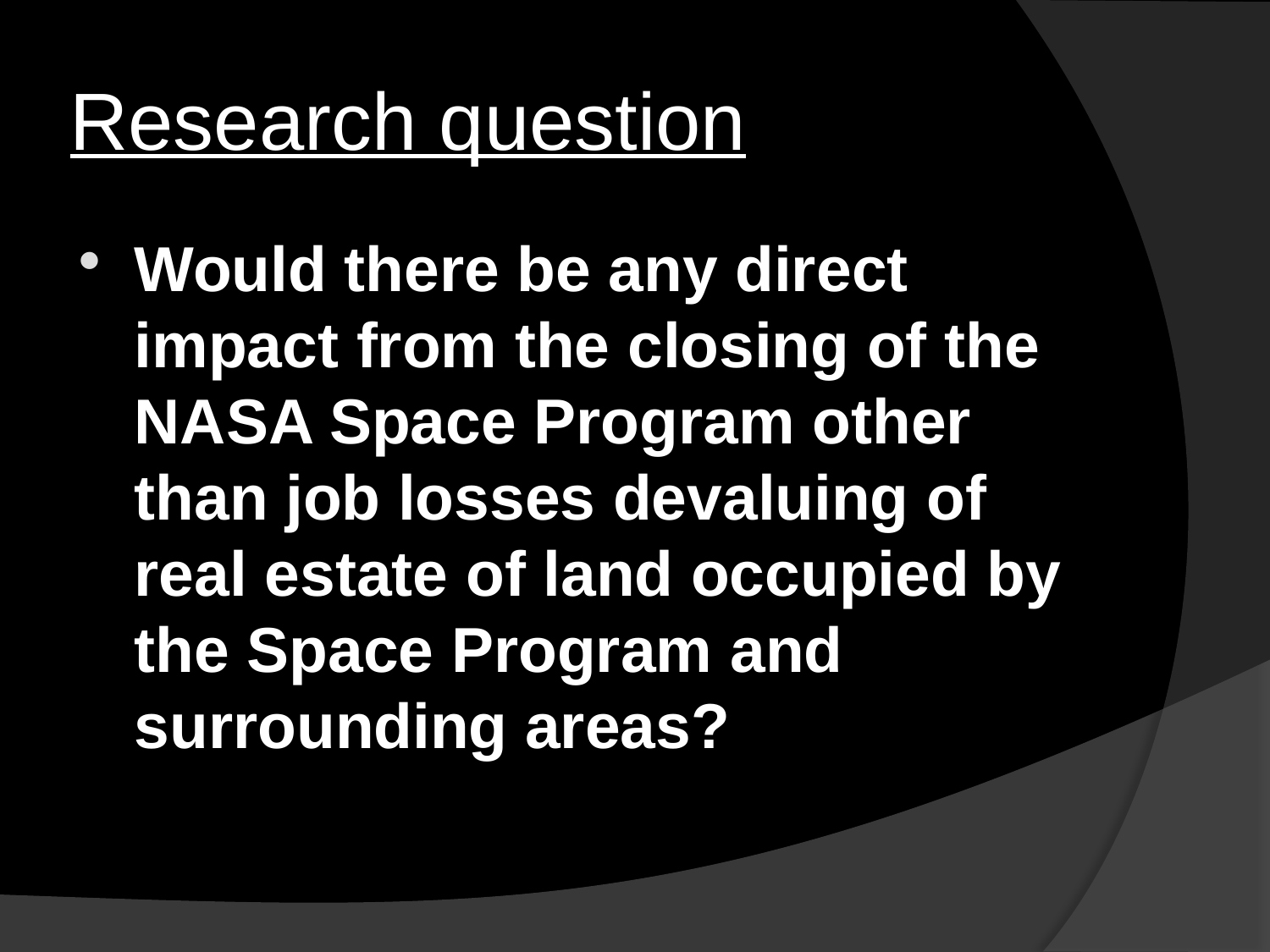

# Research question
Would there be any direct impact from the closing of the NASA Space Program other than job losses devaluing of real estate of land occupied by the Space Program and surrounding areas?